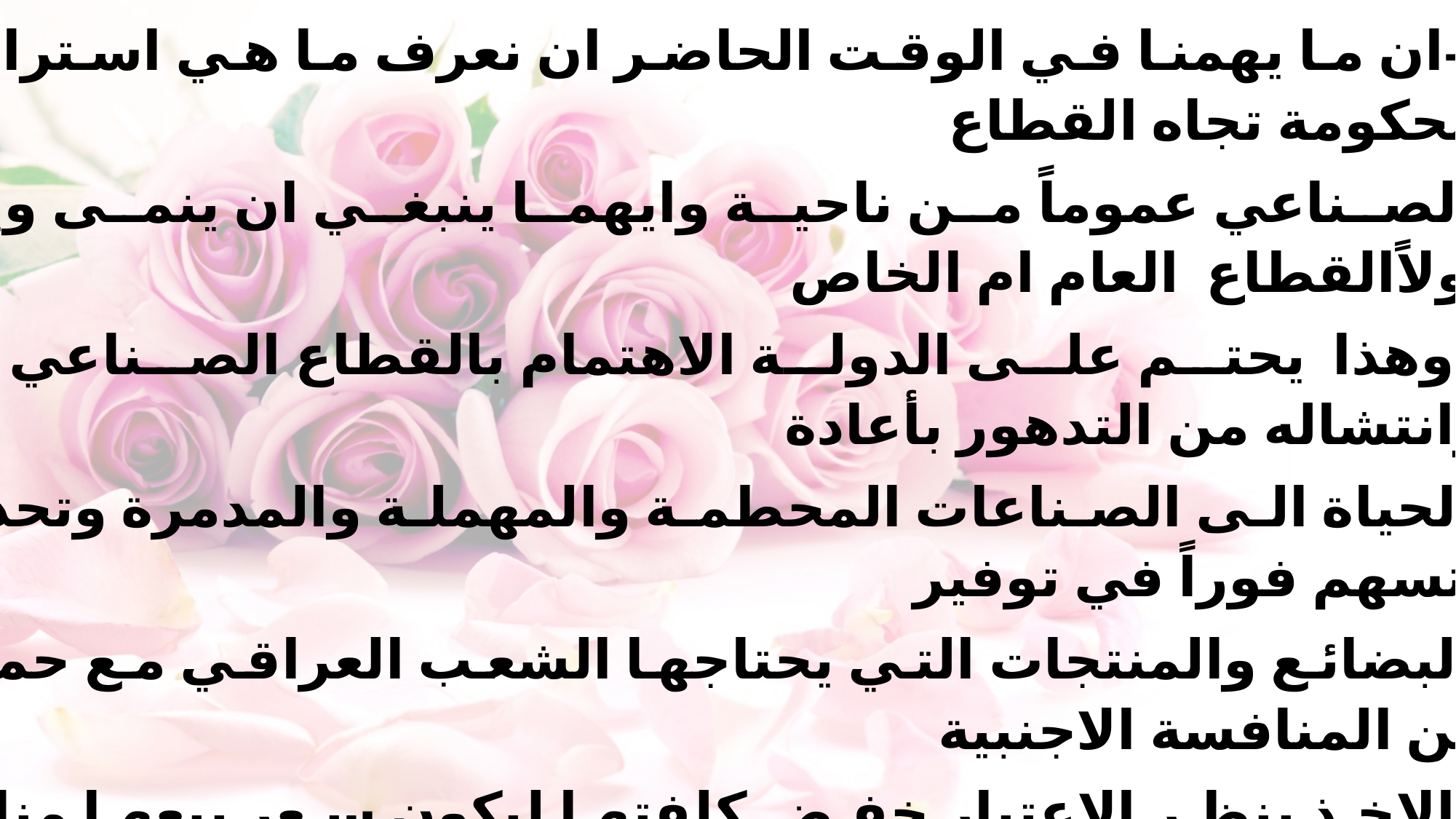

5-ان ما يهمنا في الوقت الحاضر ان نعرف ما هي استراتيجية الحكومة تجاه القطاع
 الصناعي عموماً من ناحية وايهما ينبغي ان ينمى ويطور اولاًالقطاع  العام ام الخاص
، وهذا  يحتم على الدولة الاهتمام بالقطاع الصناعي العام وانتشاله من التدهور بأعادة
 الحياة الى الصناعات المحطمة والمهملة والمدمرة وتحديثها لتسهم فوراً في توفير
 البضائع والمنتجات التي يحتاجها الشعب العراقي مع حمايتها من المنافسة الاجنبية
والاخذ بنظر الاعتبار خفض كلفتها ليكون سعر بيعها مناسب لدخل الفرد العراقي من
ناحية ومنافساً لسعر البضاعة الاجنبية من ناحية اخرى، وهل ان حاجة البلد الى الكثير
 من الصناعات الثقيلة لا تفرض على الحكومة العراقية ووزارة الصناعة الاهتمام الكبير
 ببناء فرع الصناعة المهم هذا والذي من الصعوبة على القطاع الخاص المساهمة فيه
 الا وهو فرع الصناعات الثقيلة،